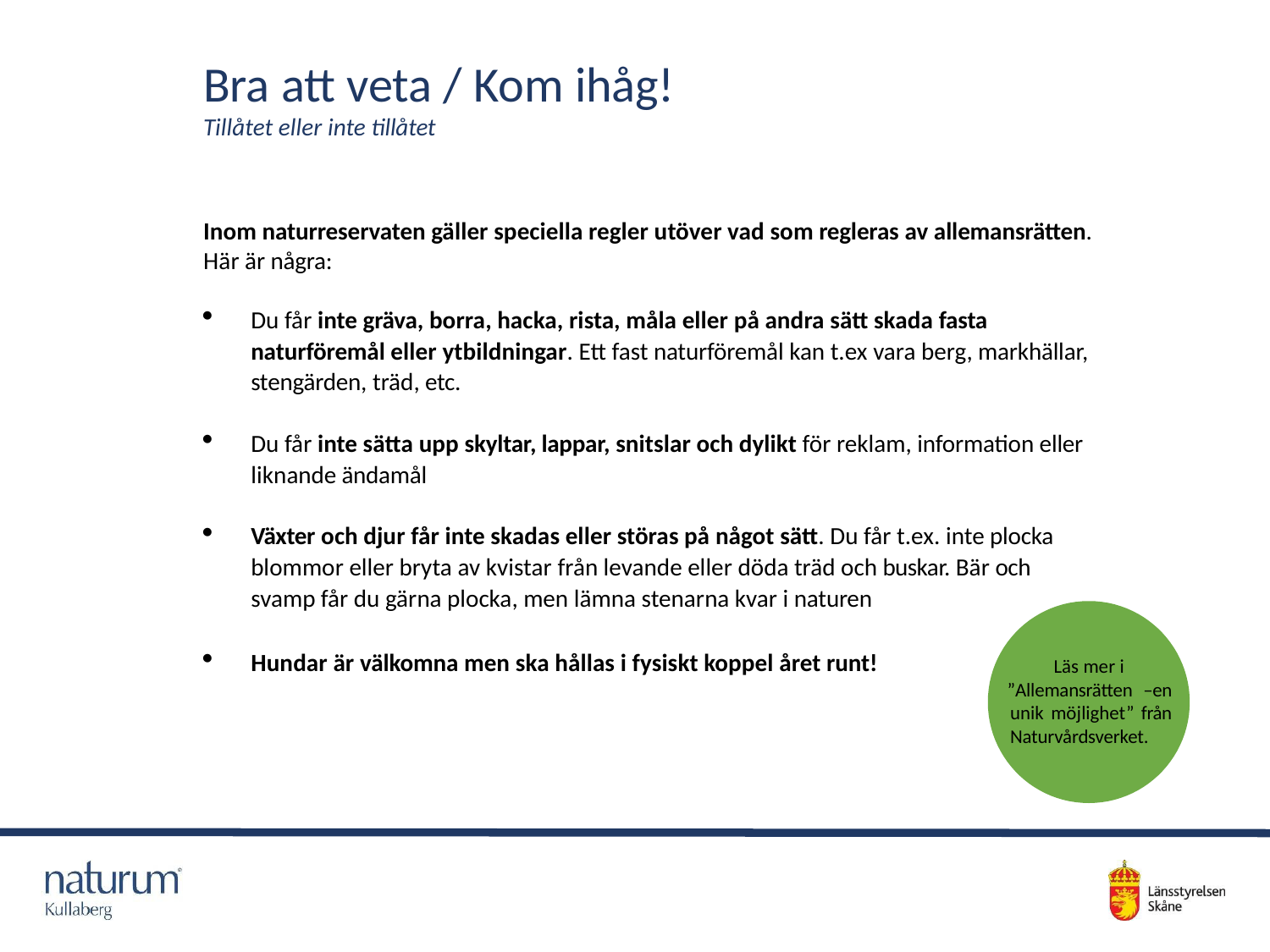

# Bra att veta / Kom ihåg!
Tillåtet eller inte tillåtet
Inom naturreservaten gäller speciella regler utöver vad som regleras av allemansrätten. Här är några:

Du får inte gräva, borra, hacka, rista, måla eller på andra sätt skada fasta naturföremål eller ytbildningar. Ett fast naturföremål kan t.ex vara berg, markhällar, stengärden, träd, etc.

Du får inte sätta upp skyltar, lappar, snitslar och dylikt för reklam, information eller
liknande ändamål

Växter och djur får inte skadas eller störas på något sätt. Du får t.ex. inte plocka blommor eller bryta av kvistar från levande eller döda träd och buskar. Bär och svamp får du gärna plocka, men lämna stenarna kvar i naturen

Hundar är välkomna men ska hållas i fysiskt koppel året runt!
Läs mer i
”Allemansrätten –en unik möjlighet” från Naturvårdsverket.